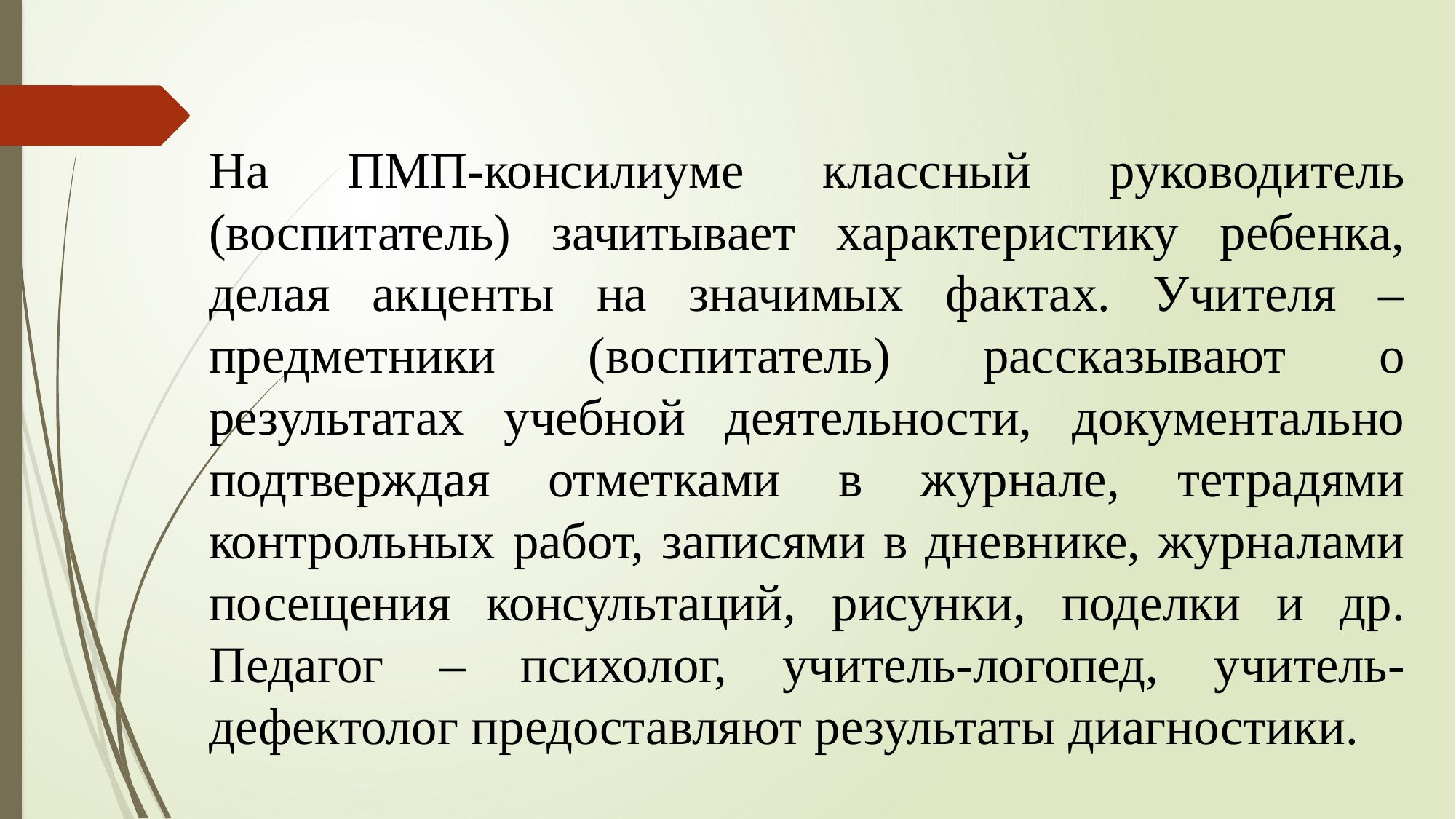

На ПМП-консилиуме классный руководитель (воспитатель) зачитывает характеристику ребенка, делая акценты на значимых фактах. Учителя – предметники (воспитатель) рассказывают о результатах учебной деятельности, документально подтверждая отметками в журнале, тетрадями контрольных работ, записями в дневнике, журналами посещения консультаций, рисунки, поделки и др. Педагог – психолог, учитель-логопед, учитель-дефектолог предоставляют результаты диагностики.